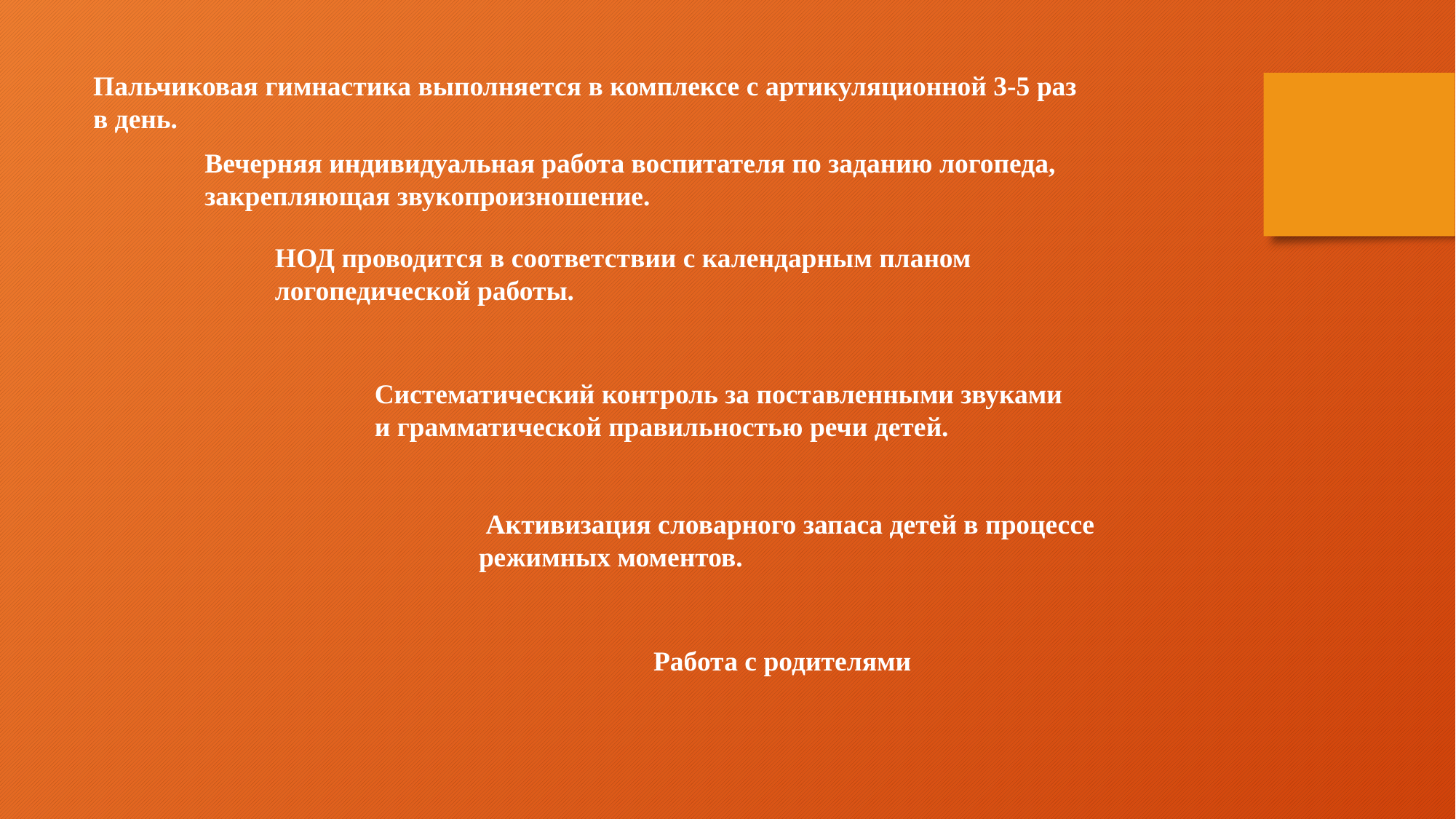

Пальчиковая гимнастика выполняется в комплексе с артикуляционной 3-5 раз в день.
Вечерняя индивидуальная работа воспитателя по заданию логопеда, закрепляющая звукопроизношение.
НОД проводится в соответствии с календарным планом логопедической работы.
Систематический контроль за поставленными звуками и грамматической правильностью речи детей.
 Активизация словарного запаса детей в процессе режимных моментов.
Работа с родителями